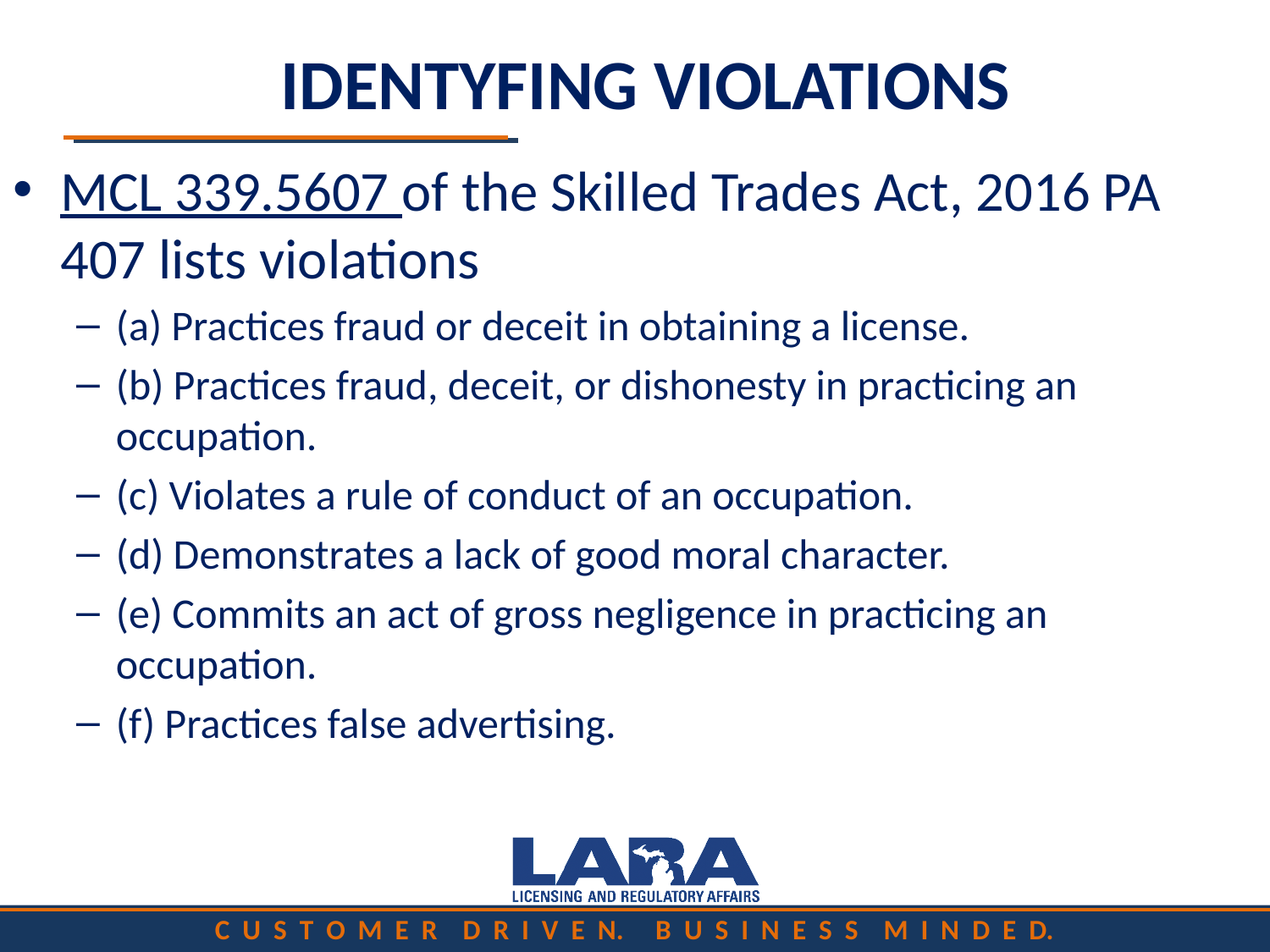

# IDENTYFING VIOLATIONS
MCL 339.5607 of the Skilled Trades Act, 2016 PA 407 lists violations
(a) Practices fraud or deceit in obtaining a license.
(b) Practices fraud, deceit, or dishonesty in practicing an occupation.
(c) Violates a rule of conduct of an occupation.
(d) Demonstrates a lack of good moral character.
(e) Commits an act of gross negligence in practicing an occupation.
(f) Practices false advertising.